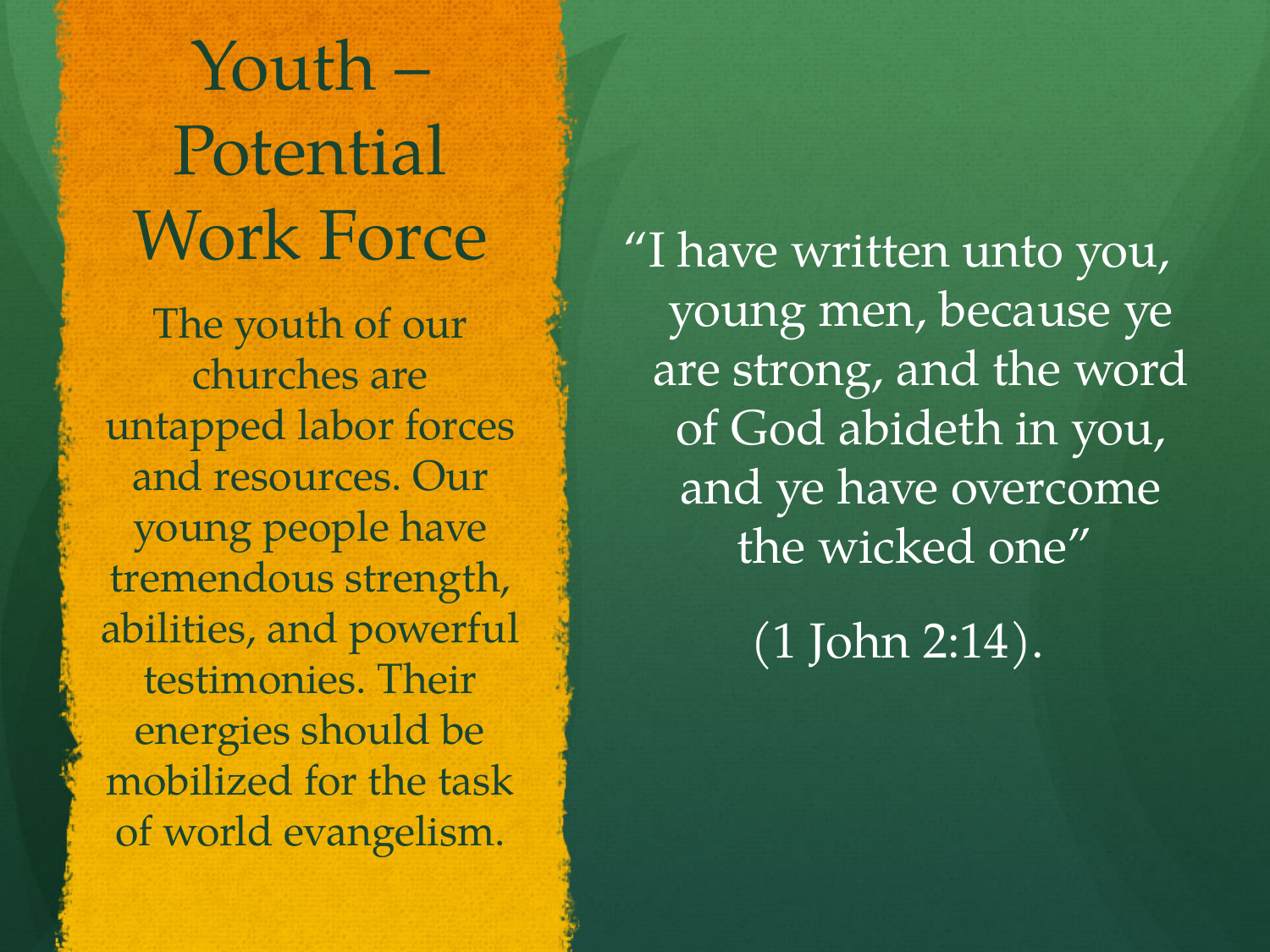

# Youth – Potential Work Force
“I have written unto you, young men, because ye are strong, and the word of God abideth in you, and ye have overcome the wicked one”
(1 John 2:14).
The youth of our churches are untapped labor forces and resources. Our young people have tremendous strength, abilities, and powerful testimonies. Their energies should be mobilized for the task of world evangelism.